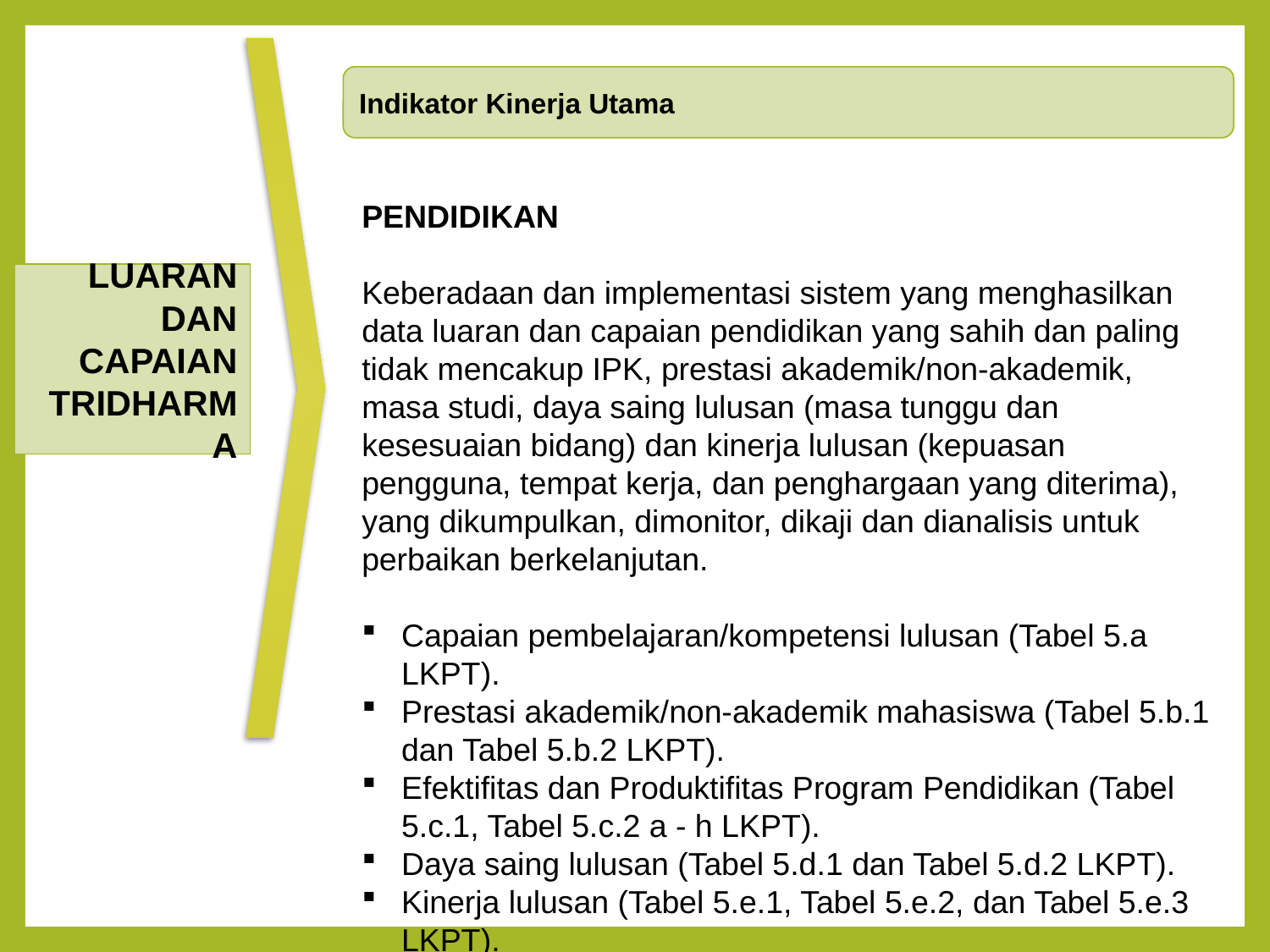

Indikator Kinerja Utama
PENDIDIKAN

Keberadaan dan implementasi sistem yang menghasilkan data luaran dan capaian pendidikan yang sahih dan paling tidak mencakup IPK, prestasi akademik/non-akademik, masa studi, daya saing lulusan (masa tunggu dan kesesuaian bidang) dan kinerja lulusan (kepuasan pengguna, tempat kerja, dan penghargaan yang diterima), yang dikumpulkan, dimonitor, dikaji dan dianalisis untuk perbaikan berkelanjutan.

Capaian pembelajaran/kompetensi lulusan (Tabel 5.a LKPT).
Prestasi akademik/non-akademik mahasiswa (Tabel 5.b.1 dan Tabel 5.b.2 LKPT).
Efektifitas dan Produktifitas Program Pendidikan (Tabel 5.c.1, Tabel 5.c.2 a - h LKPT).
Daya saing lulusan (Tabel 5.d.1 dan Tabel 5.d.2 LKPT).
Kinerja lulusan (Tabel 5.e.1, Tabel 5.e.2, dan Tabel 5.e.3 LKPT).

LUARAN DAN CAPAIAN TRIDHARMA